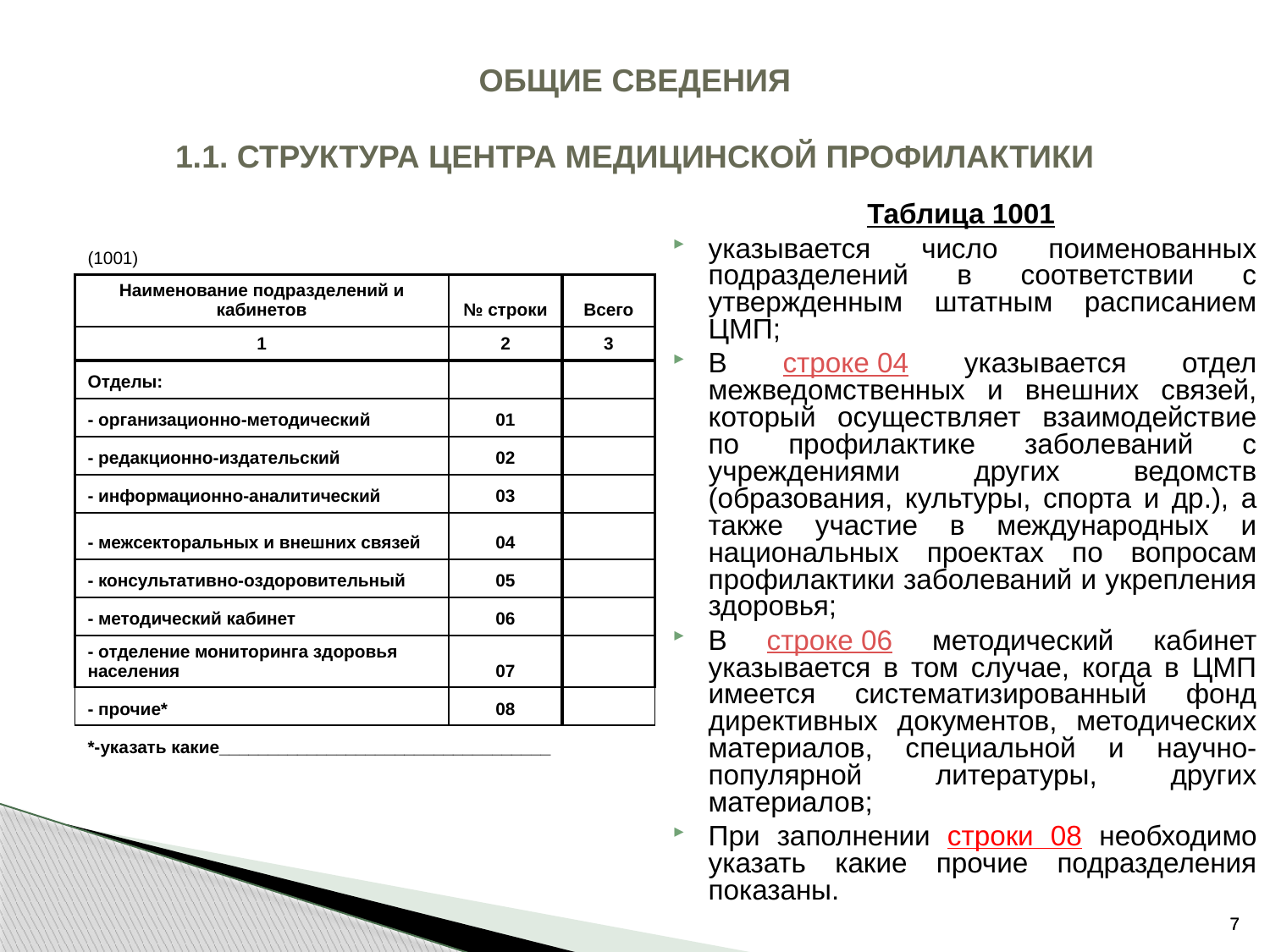

# ОБЩИЕ СВЕДЕНИЯ 1.1. СТРУКТУРА ЦЕНТРА МЕДИЦИНСКОЙ ПРОФИЛАКТИКИ
Таблица 1001
указывается число поименованных подразделений в соответствии с утвержденным штатным расписанием ЦМП;
В строке 04 указывается отдел межведомственных и внешних связей, который осуществляет взаимодействие по профилактике заболеваний с учреждениями других ведомств (образования, культуры, спорта и др.), а также участие в международных и национальных проектах по вопросам профилактики заболеваний и укрепления здоровья;
В строке 06 методический кабинет указывается в том случае, когда в ЦМП имеется систематизированный фонд директивных документов, методических материалов, специальной и научно-популярной литературы, других материалов;
При заполнении строки 08 необходимо указать какие прочие подразделения показаны.

| (1001) |  |  |
| --- | --- | --- |
| Наименование подразделений и кабинетов | № строки | Всего |
| 1 | 2 | 3 |
| Отделы: |  |  |
| - организационно-методический | 01 |  |
| - редакционно-издательский | 02 |  |
| - информационно-аналитический | 03 |  |
| - межсекторальных и внешних связей | 04 |  |
| - консультативно-оздоровительный | 05 |  |
| - методический кабинет | 06 |  |
| - отделение мониторинга здоровья населения | 07 |  |
| - прочие\* | 08 |  |
| \*-указать какие\_\_\_\_\_\_\_\_\_\_\_\_\_\_\_\_\_\_\_\_\_\_\_\_\_\_\_\_\_\_\_\_\_\_ |  |  |
7
7